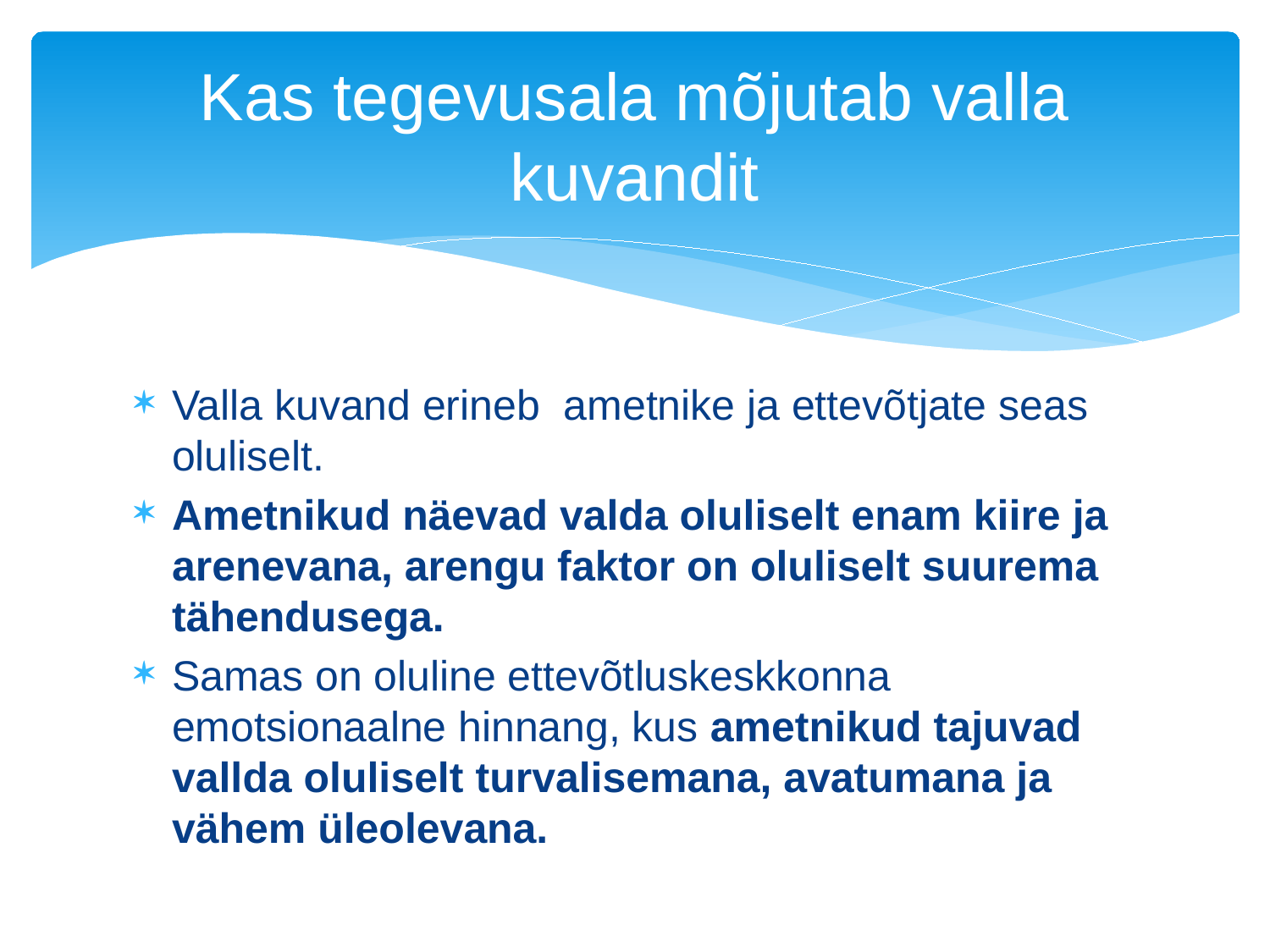

# Kas tegevusala mõjutab valla kuvandit
Valla kuvand erineb  ametnike ja ettevõtjate seas oluliselt.
Ametnikud näevad valda oluliselt enam kiire ja arenevana, arengu faktor on oluliselt suurema tähendusega.
Samas on oluline ettevõtluskeskkonna emotsionaalne hinnang, kus ametnikud tajuvad vallda oluliselt turvalisemana, avatumana ja  vähem üleolevana.